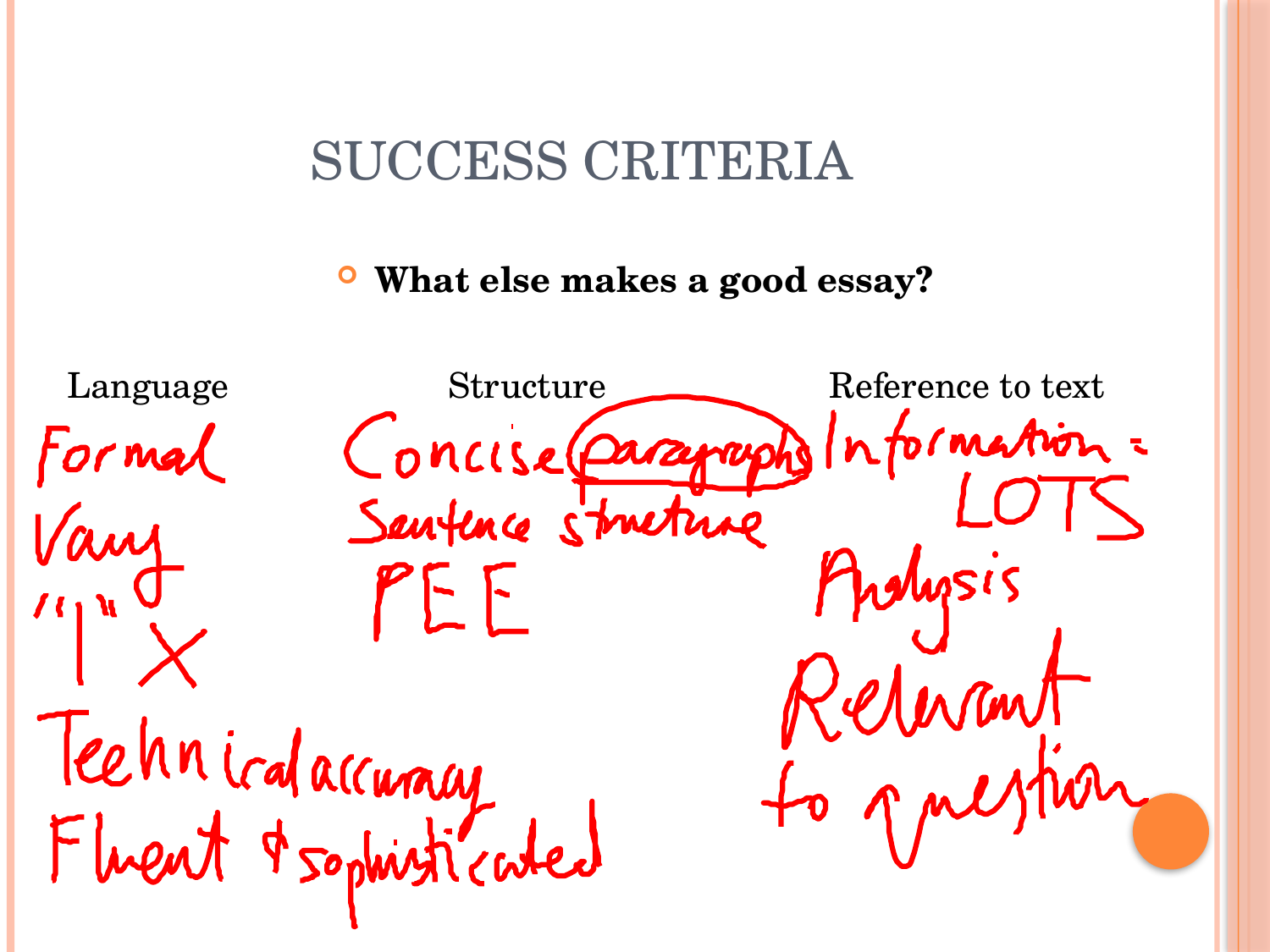

# Success Criteria
What else makes a good essay?

Language		Structure		Reference to text